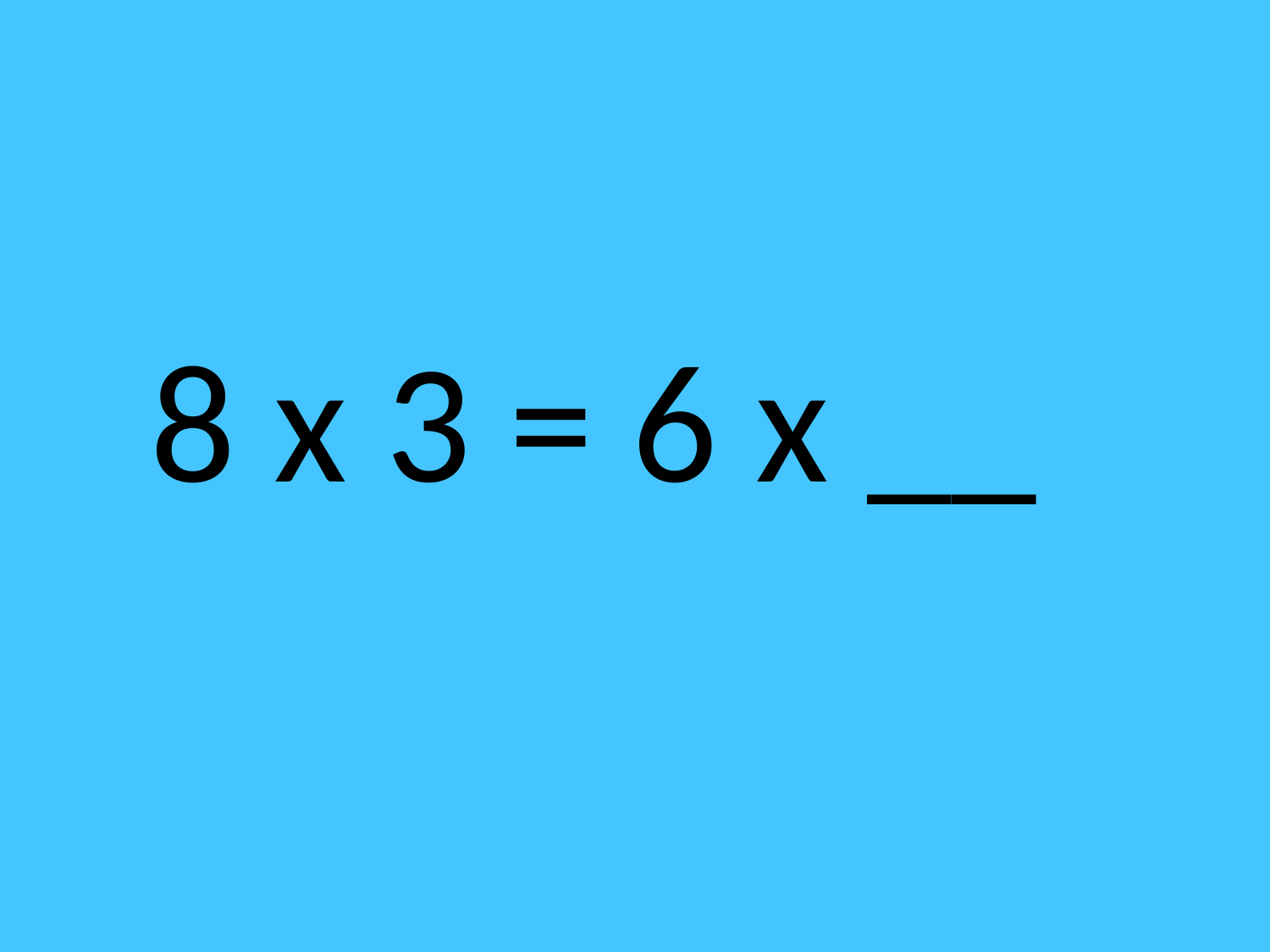

8 x 3 = 6 x __